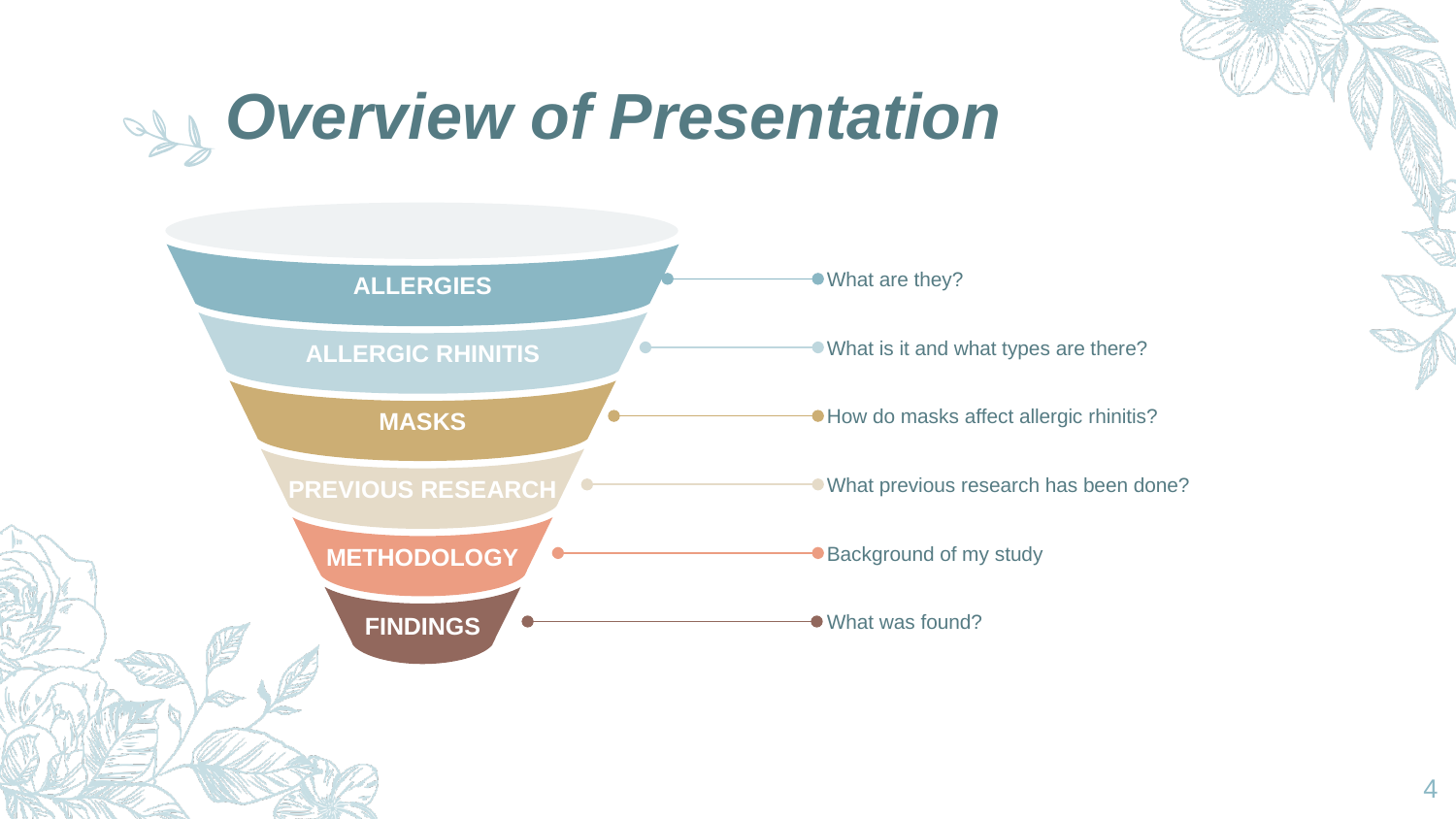

# Overview of Presentation

ALLERGIES
ALLERGIC RHINITIS
MASKS
PREVIOUS RESEARCH
METHODOLOGY
FINDINGS
What are they?
What is it and what types are there?
How do masks affect allergic rhinitis?
What previous research has been done?
Background of my study
What was found?
4